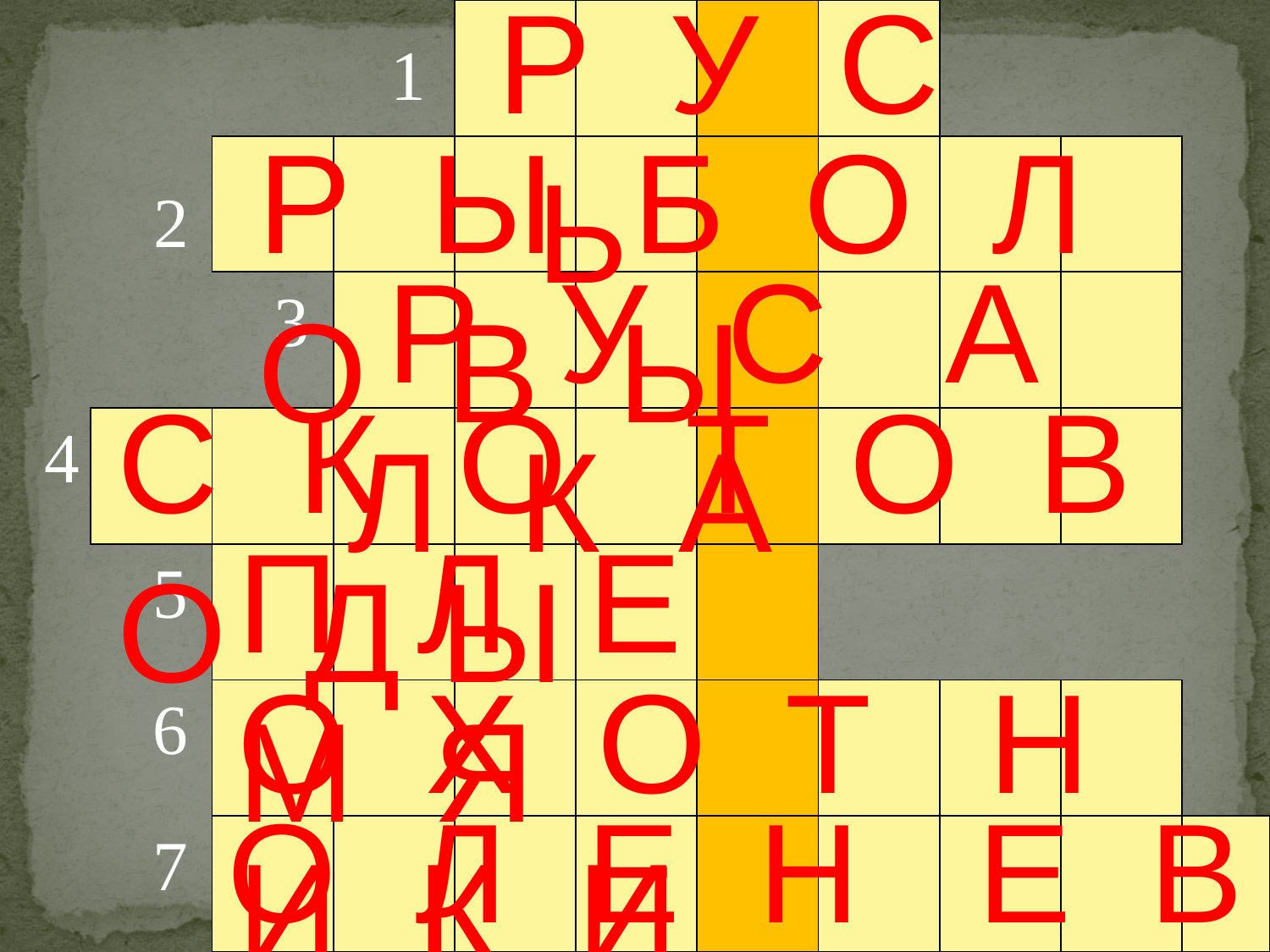

|  |  |  | 1 |  |  |  |  |  |  |  |
| --- | --- | --- | --- | --- | --- | --- | --- | --- | --- | --- |
|  | 2 |  |  |  |  |  |  |  |  |  |
|  |  | 3 |  |  |  |  |  |  |  |  |
| 4 |  |  |  |  |  |  |  |  |  |  |
|  | 5 |  |  |  |  |  |  |  |  |  |
|  | 6 |  |  |  |  |  |  |  |  |  |
|  | 7 |  |  |  |  |  |  |  |  |  |
Р  У  С  Ь
Р  Ы  Б  О  Л  О  В  Ы
 Р  У  С   А  Л  К  А
С  К  О   Т  О  В  О  Д Ы
П  Л  Е  М  Я
О  Х  О  Т   Н И  К  И
О  Л  Е  Н   Е  В  О  Д Ы